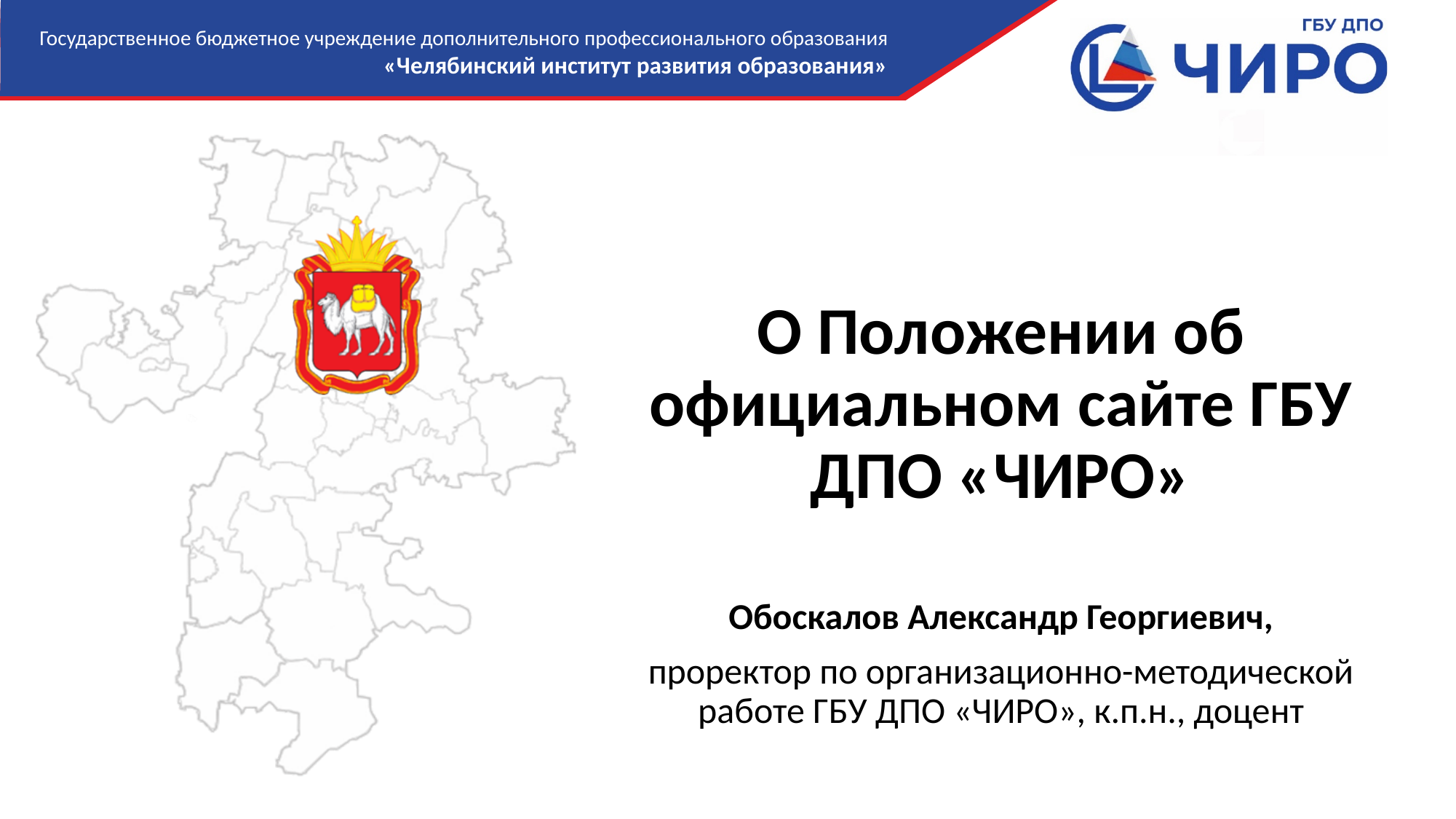

# О Положении об официальном сайте ГБУ ДПО «ЧИРО»
Обоскалов Александр Георгиевич,
проректор по организационно-методической работе ГБУ ДПО «ЧИРО», к.п.н., доцент